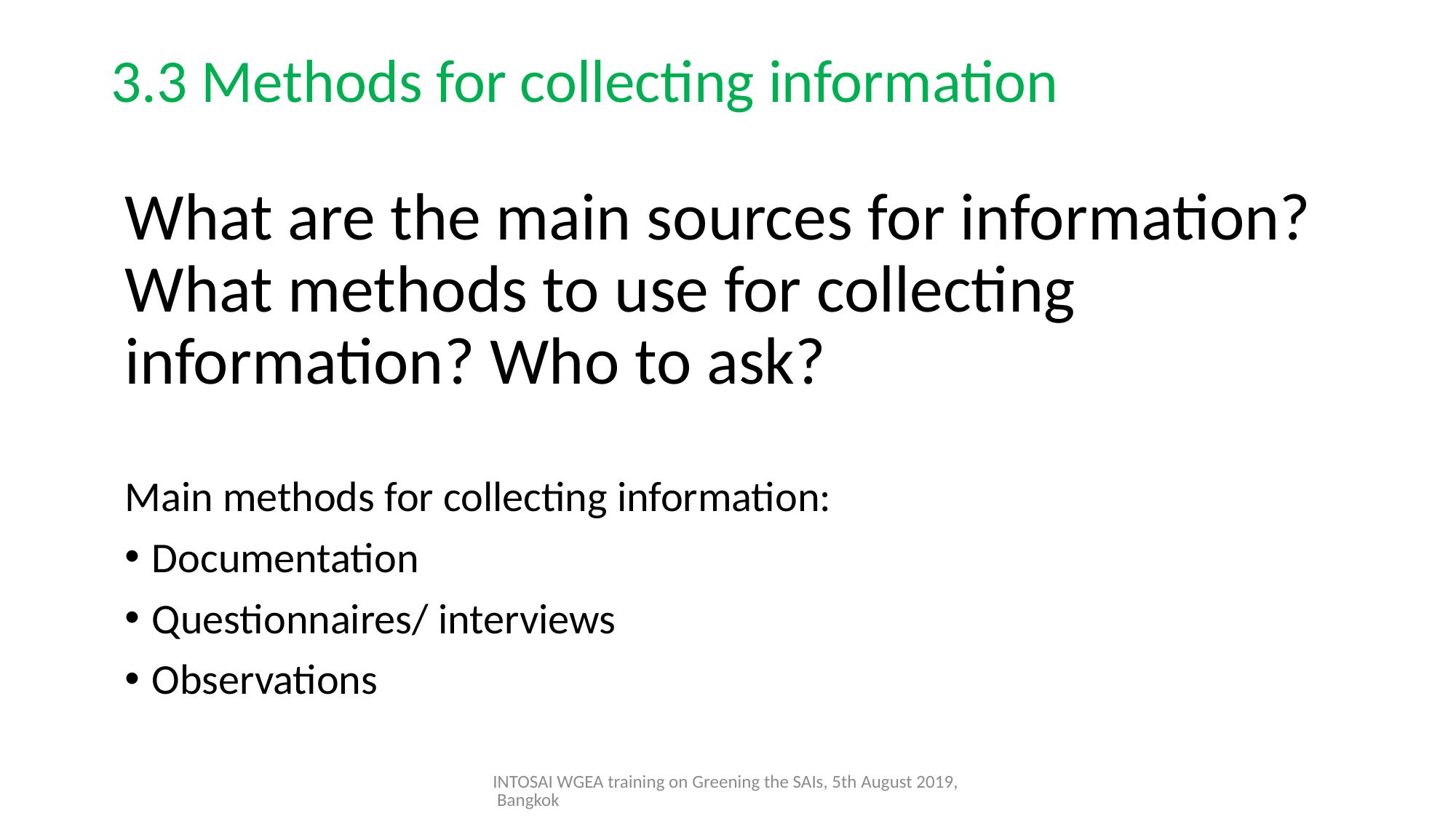

# 3.3 Methods for collecting information
What are the main sources for information? What methods to use for collecting information? Who to ask?

Main methods for collecting information:
Documentation
Questionnaires/ interviews
Observations

INTOSAI WGEA training on Greening the SAIs, 5th August 2019, Bangkok